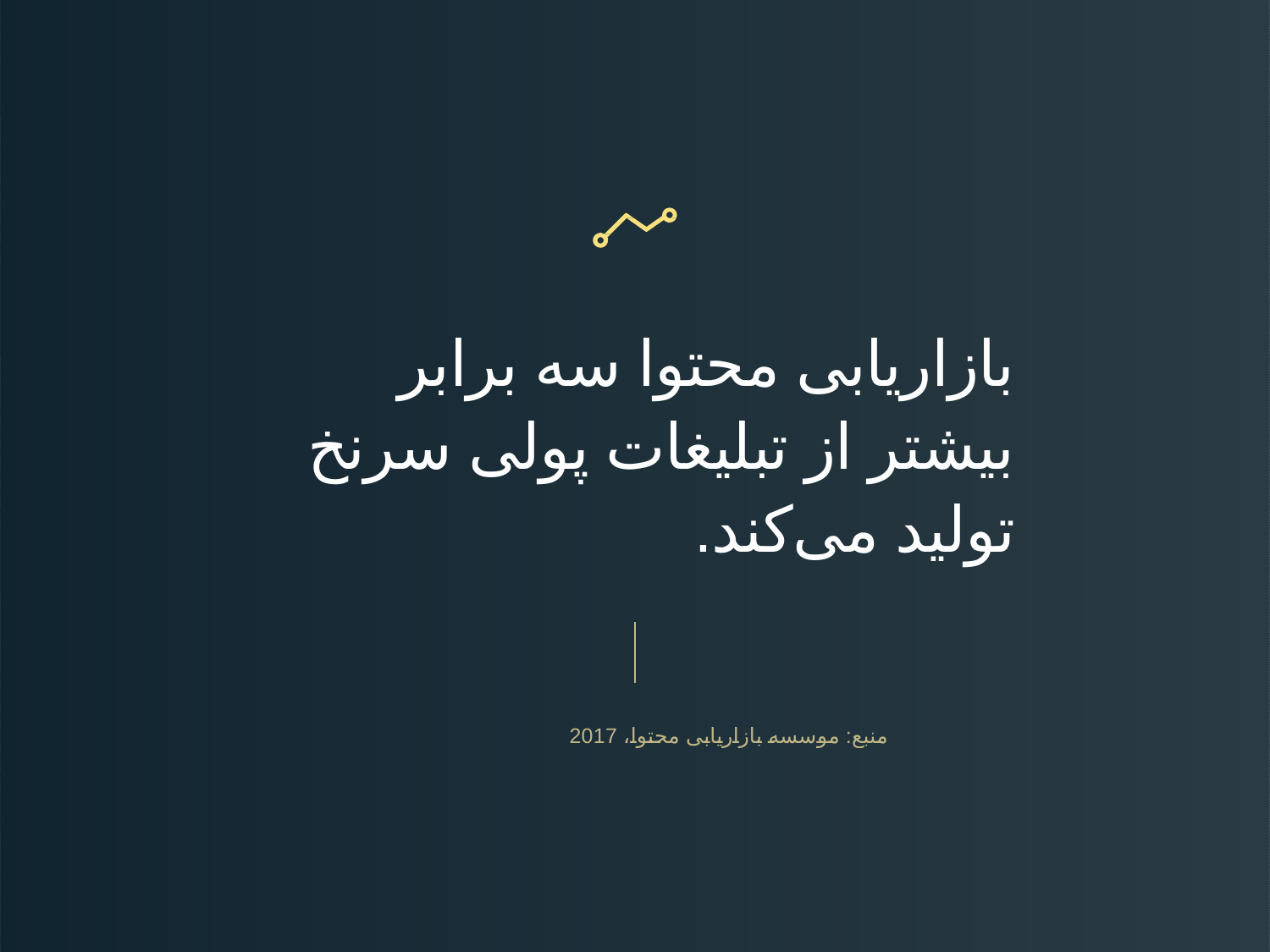

# بازاریابی محتوا سه برابر بیشتر از تبلیغات پولی سرنخ تولید می‌کند.

منبع: موسسه بازاریابی محتوا، 2017